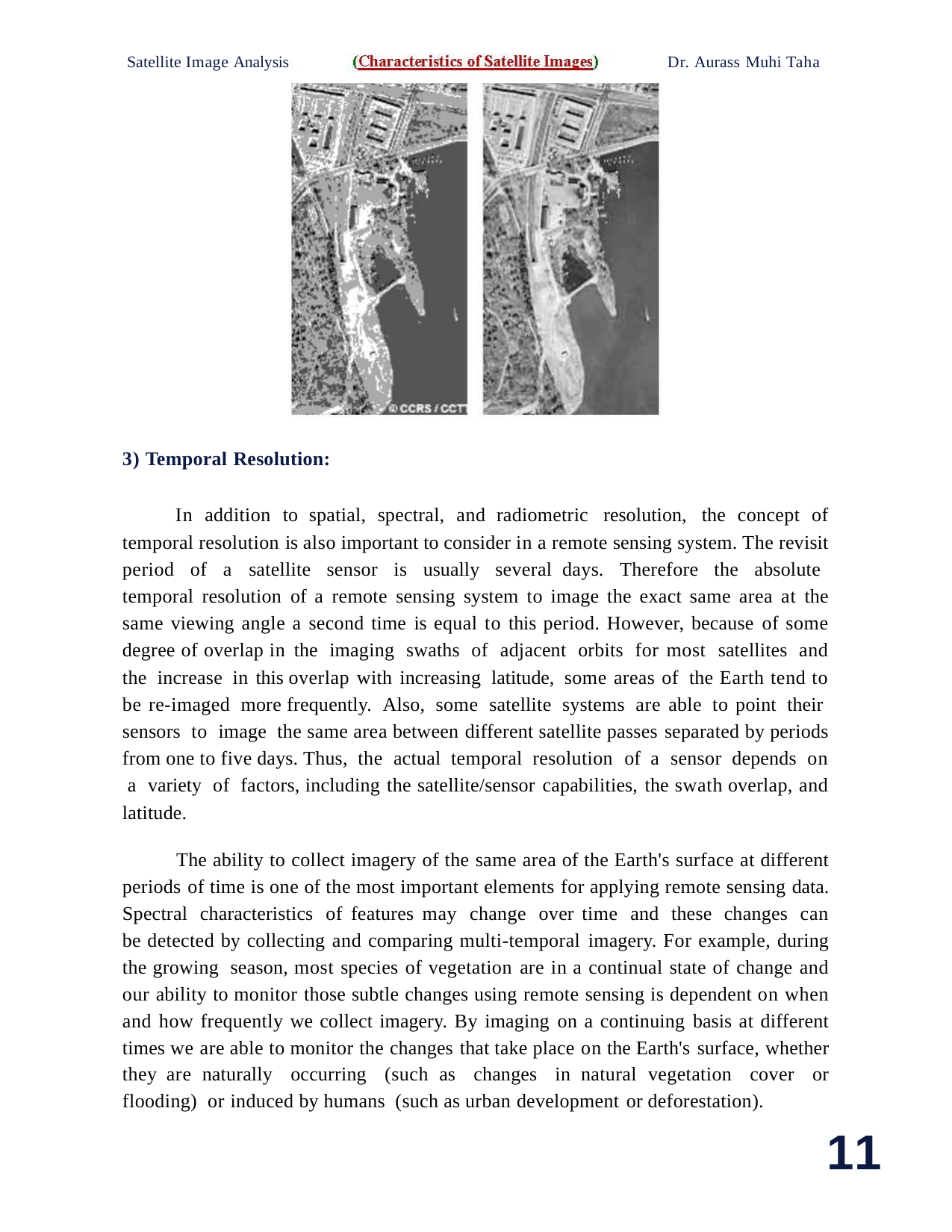

Satellite Image Analysis
Dr. Aurass Muhi Taha

3) Temporal Resolution:

In  addition  to  spatial,  spectral,  and  radiometric   resolution,   the  concept  of temporal resolution is also important to consider in a remote sensing system. The revisit period  of  a  satellite  sensor  is  usually  several days.  Therefore  the  absolute  temporal resolution of a remote sensing system to image the exact same area at the same viewing angle a second time is equal to this period. However, because of some degree of overlap in the  imaging  swaths  of  adjacent  orbits  for most  satellites  and the  increase  in this overlap with increasing  latitude,  some areas of  the Earth tend to be re-imaged  more frequently.  Also,  some  satellite  systems  are able  to point  their  sensors  to  image  the same area between different satellite passes separated by periods from one to five days. Thus,  the  actual  temporal  resolution  of  a  sensor  depends  on  a  variety  of  factors, including the satellite/sensor capabilities, the swath overlap, and latitude.

The ability to collect imagery of the same area of the Earth's surface at different periods of time is one of the most important elements for applying remote sensing data. Spectral  characteristics  of features may  change  over time  and  these  changes  can be detected by collecting and comparing multi-temporal imagery. For example, during the growing  season, most species of vegetation are in a continual state of change and our ability to monitor those subtle changes using remote sensing is dependent on when and how frequently we collect imagery. By imaging on a continuing basis at different times we are able to monitor the changes that take place on the Earth's surface, whether they are naturally  occurring  (such as  changes  in natural vegetation  cover  or flooding)  or induced by humans  (such as urban development or deforestation).
11